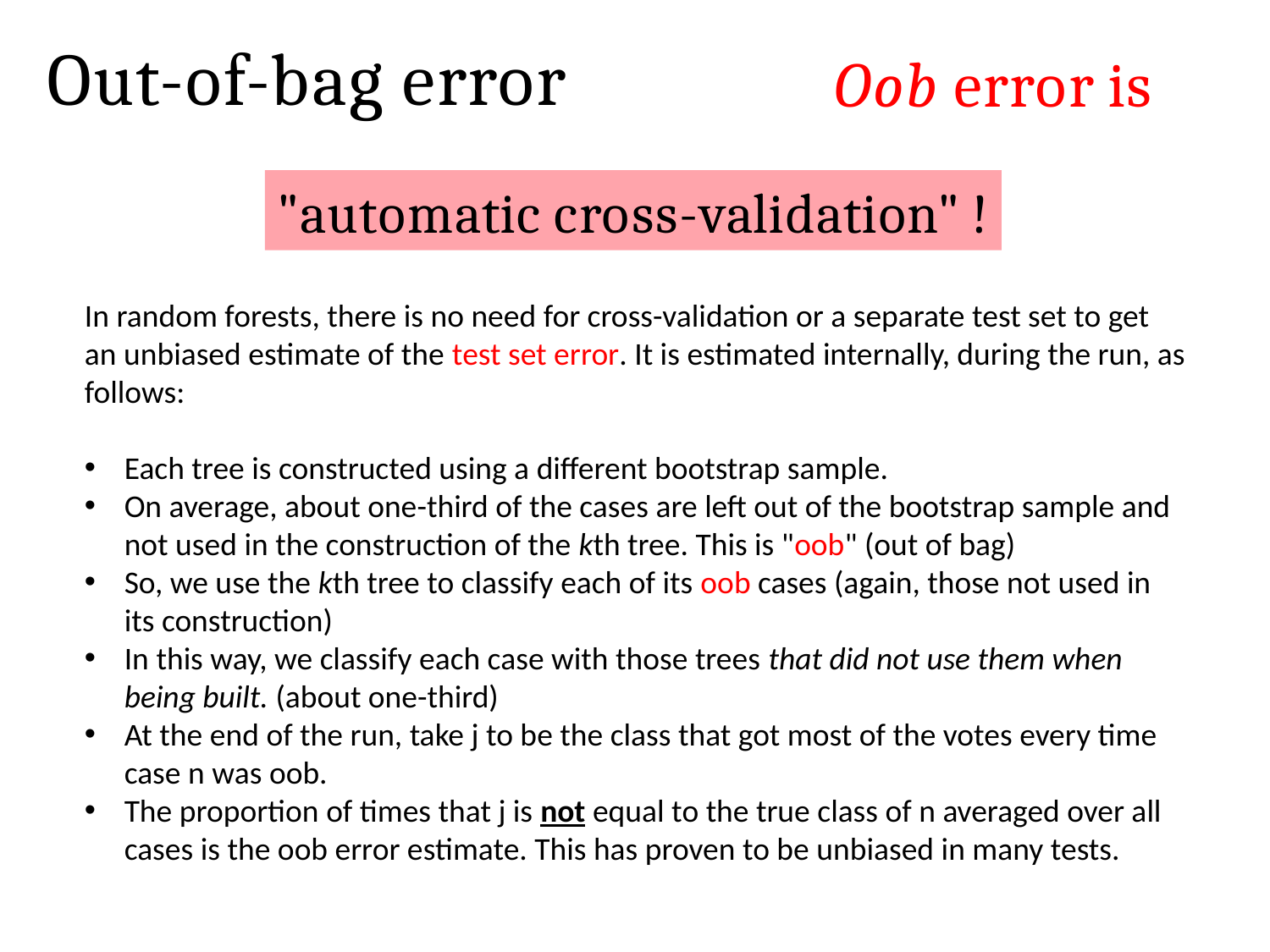

Out-of-bag error
Oob error is
"automatic cross-validation" !
In random forests, there is no need for cross-validation or a separate test set to get an unbiased estimate of the test set error. It is estimated internally, during the run, as follows:

Each tree is constructed using a different bootstrap sample.
On average, about one-third of the cases are left out of the bootstrap sample and not used in the construction of the kth tree. This is "oob" (out of bag)
So, we use the kth tree to classify each of its oob cases (again, those not used in its construction)
In this way, we classify each case with those trees that did not use them when being built. (about one-third)
At the end of the run, take j to be the class that got most of the votes every time case n was oob.
The proportion of times that j is not equal to the true class of n averaged over all cases is the oob error estimate. This has proven to be unbiased in many tests.